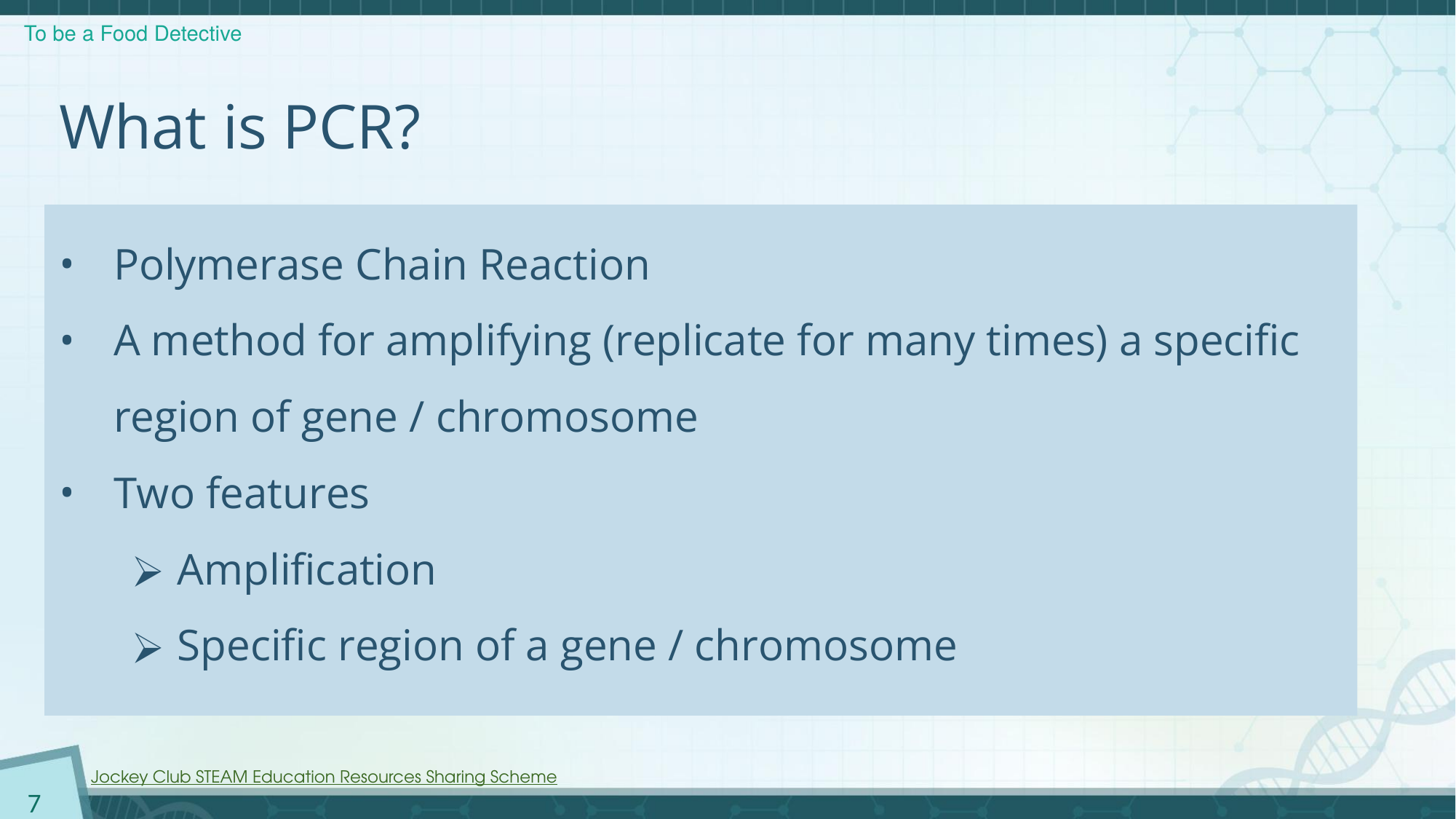

# What is PCR?
Polymerase Chain Reaction
A method for amplifying (replicate for many times) a specific region of gene / chromosome
Two features
Amplification
Specific region of a gene / chromosome
7